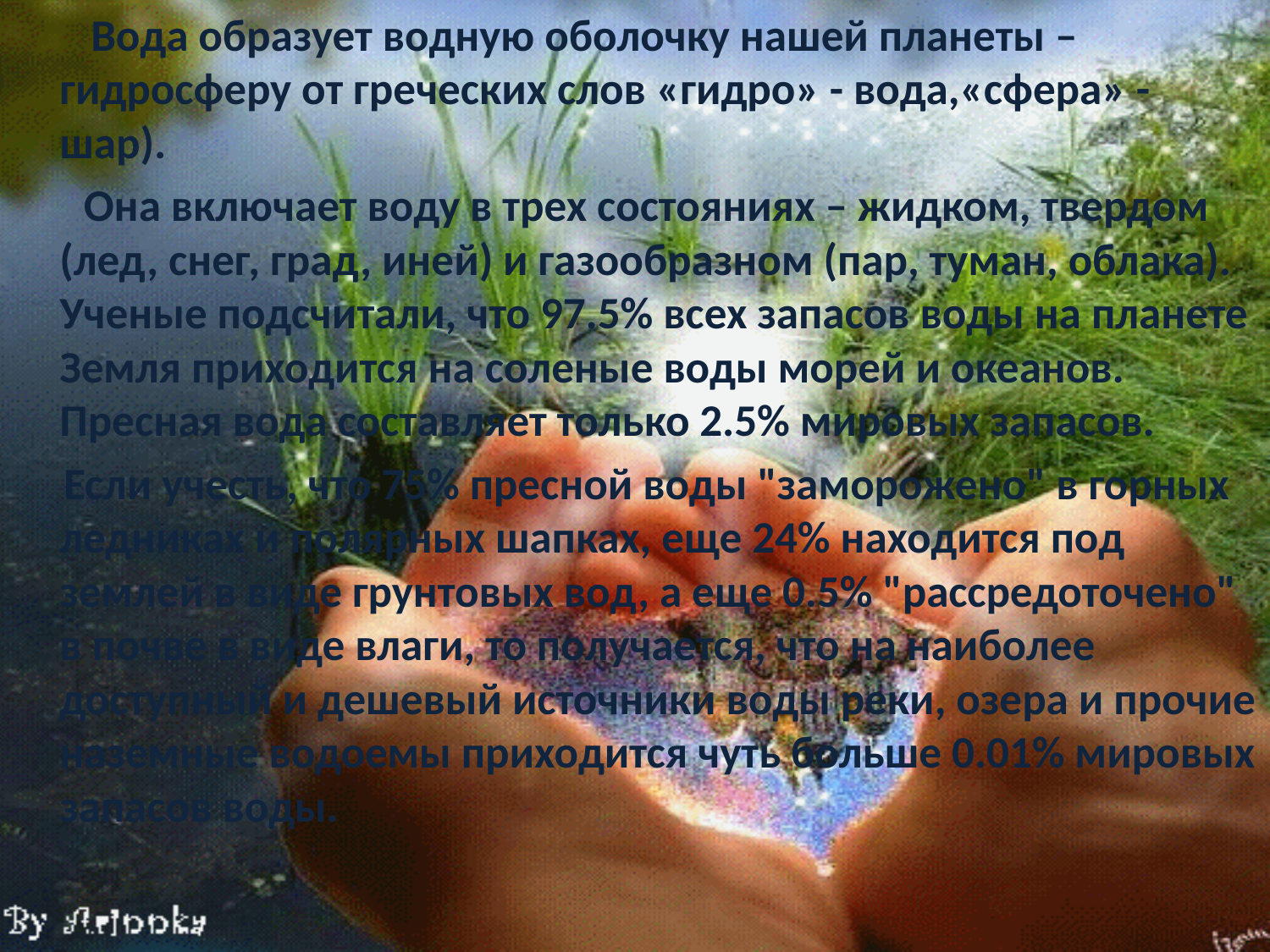

Вода образует водную оболочку нашей планеты – гидросферу от греческих слов «гидро» - вода,«сфера» - шар).
       Она включает воду в трех состояниях – жидком, твердом (лед, снег, град, иней) и газообразном (пар, туман, облака). Ученые подсчитали, что 97.5% всех запасов воды на планете Земля приходится на соленые воды морей и океанов. Пресная вода составляет только 2.5% мировых запасов.
     Если учесть, что 75% пресной воды "заморожено" в горных ледниках и полярных шапках, еще 24% находится под землей в виде грунтовых вод, а еще 0.5% "рассредоточено" в почве в виде влаги, то получается, что на наиболее доступный и дешевый источники воды реки, озера и прочие наземные водоемы приходится чуть больше 0.01% мировых запасов воды.